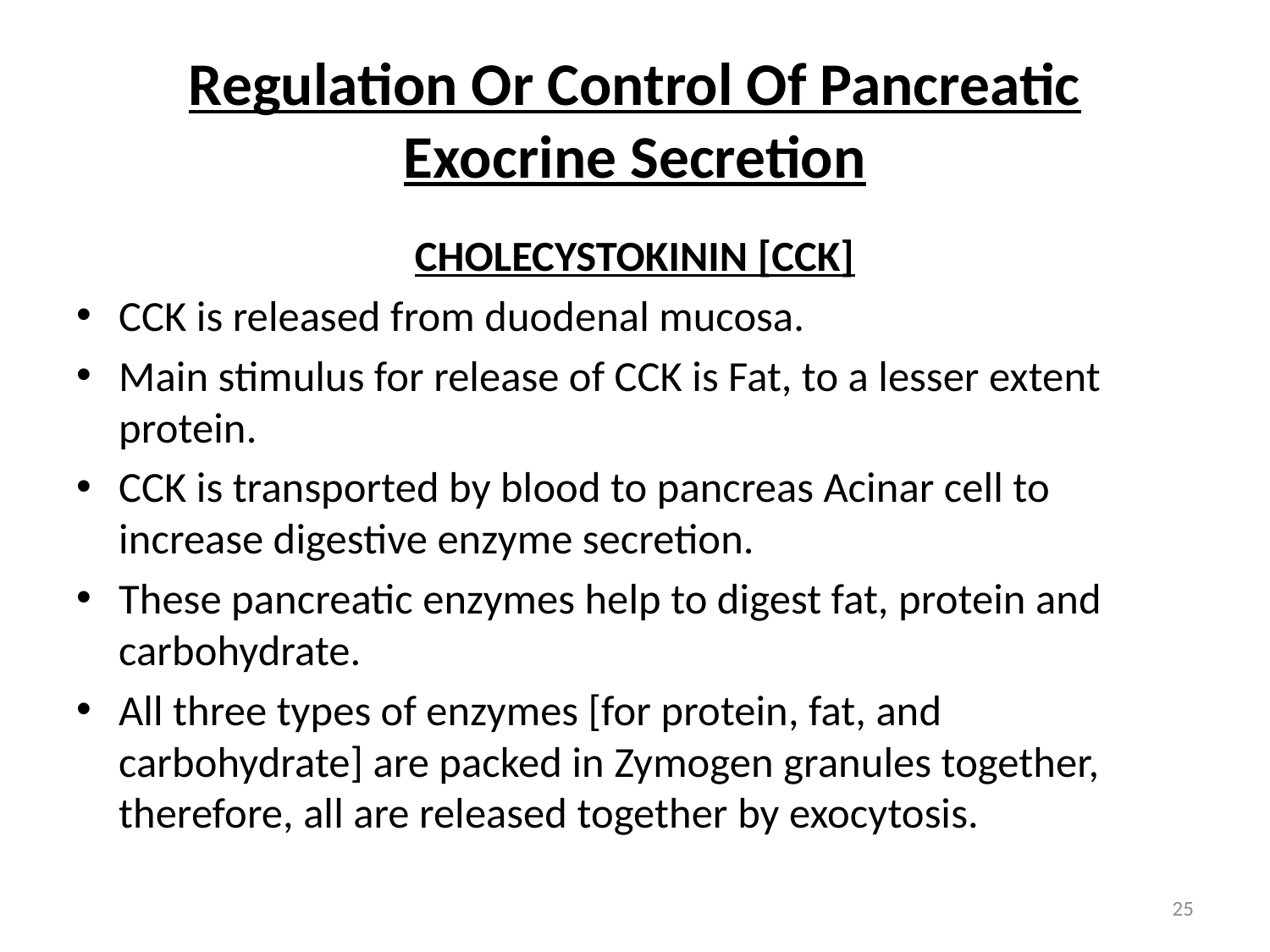

# Regulation Or Control Of Pancreatic Exocrine Secretion
CHOLECYSTOKININ [CCK]
CCK is released from duodenal mucosa.
Main stimulus for release of CCK is Fat, to a lesser extent protein.
CCK is transported by blood to pancreas Acinar cell to increase digestive enzyme secretion.
These pancreatic enzymes help to digest fat, protein and carbohydrate.
All three types of enzymes [for protein, fat, and carbohydrate] are packed in Zymogen granules together, therefore, all are released together by exocytosis.
25